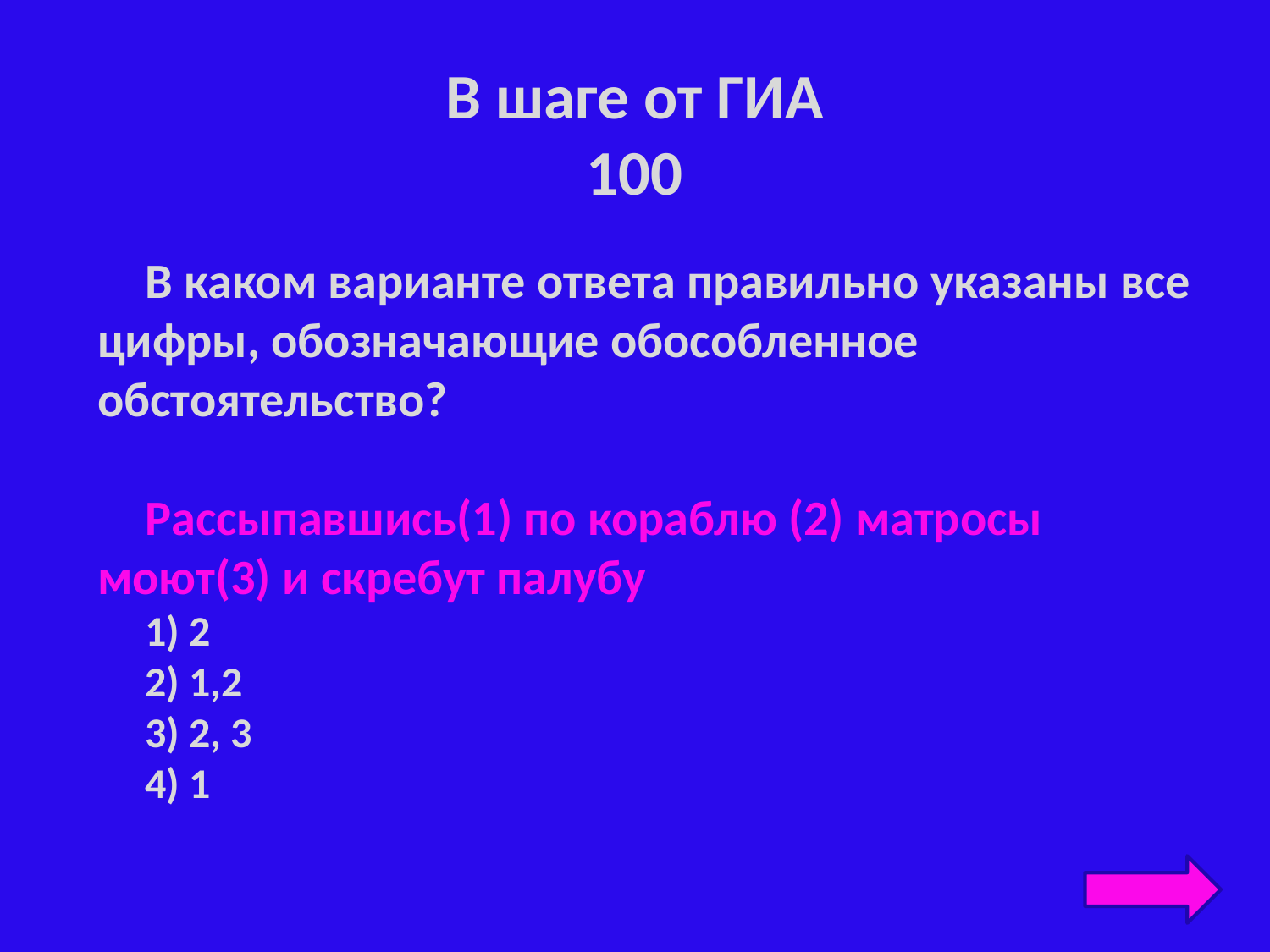

# В шаге от ГИА 100
В каком варианте ответа правильно указаны все цифры, обозначающие обособленное обстоятельство?

Рассыпавшись(1) по кораблю (2) матросы моют(3) и скребут палубу
 2
 1,2
 2, 3
 1